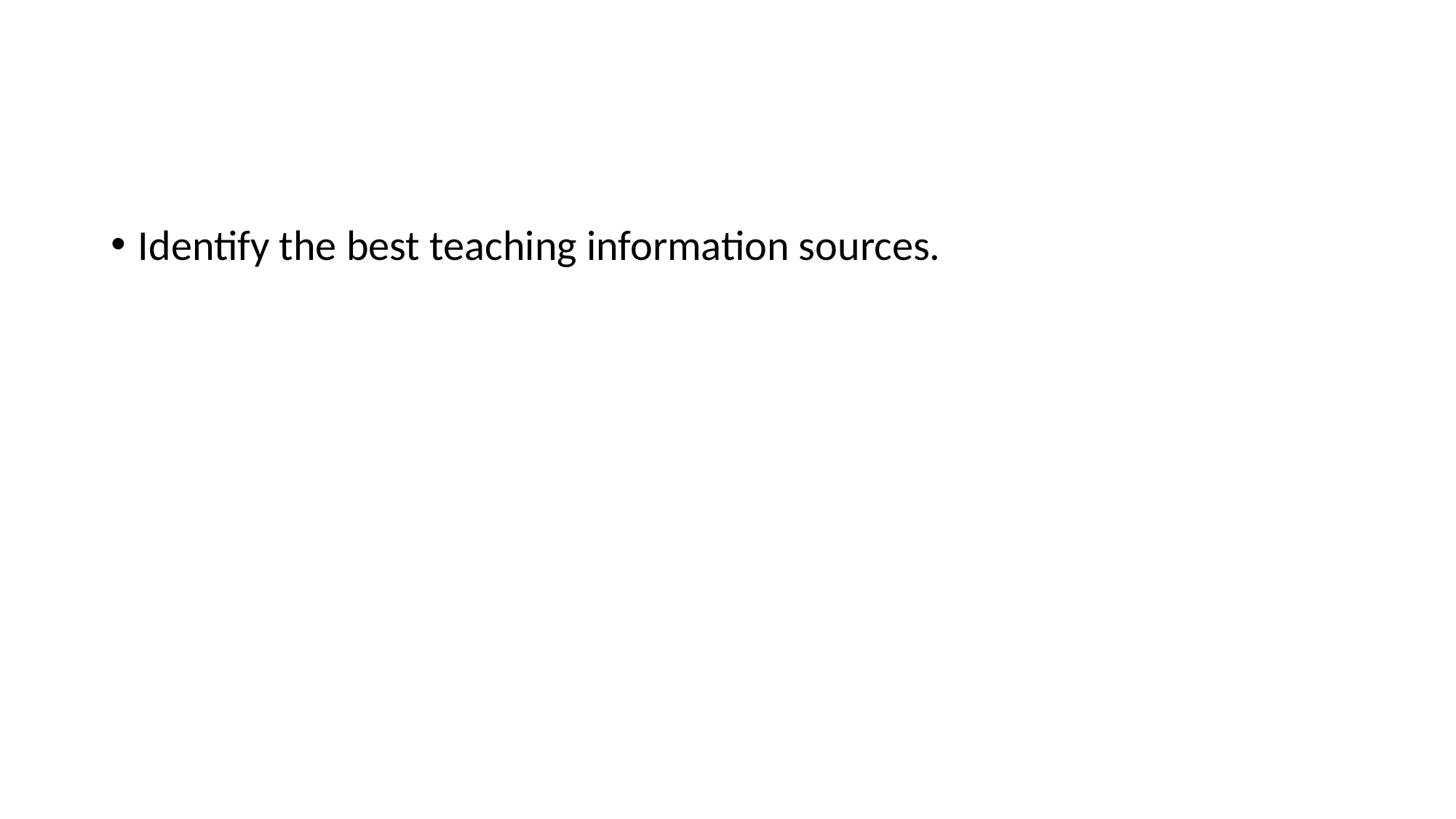

#
Identify the best teaching information sources.